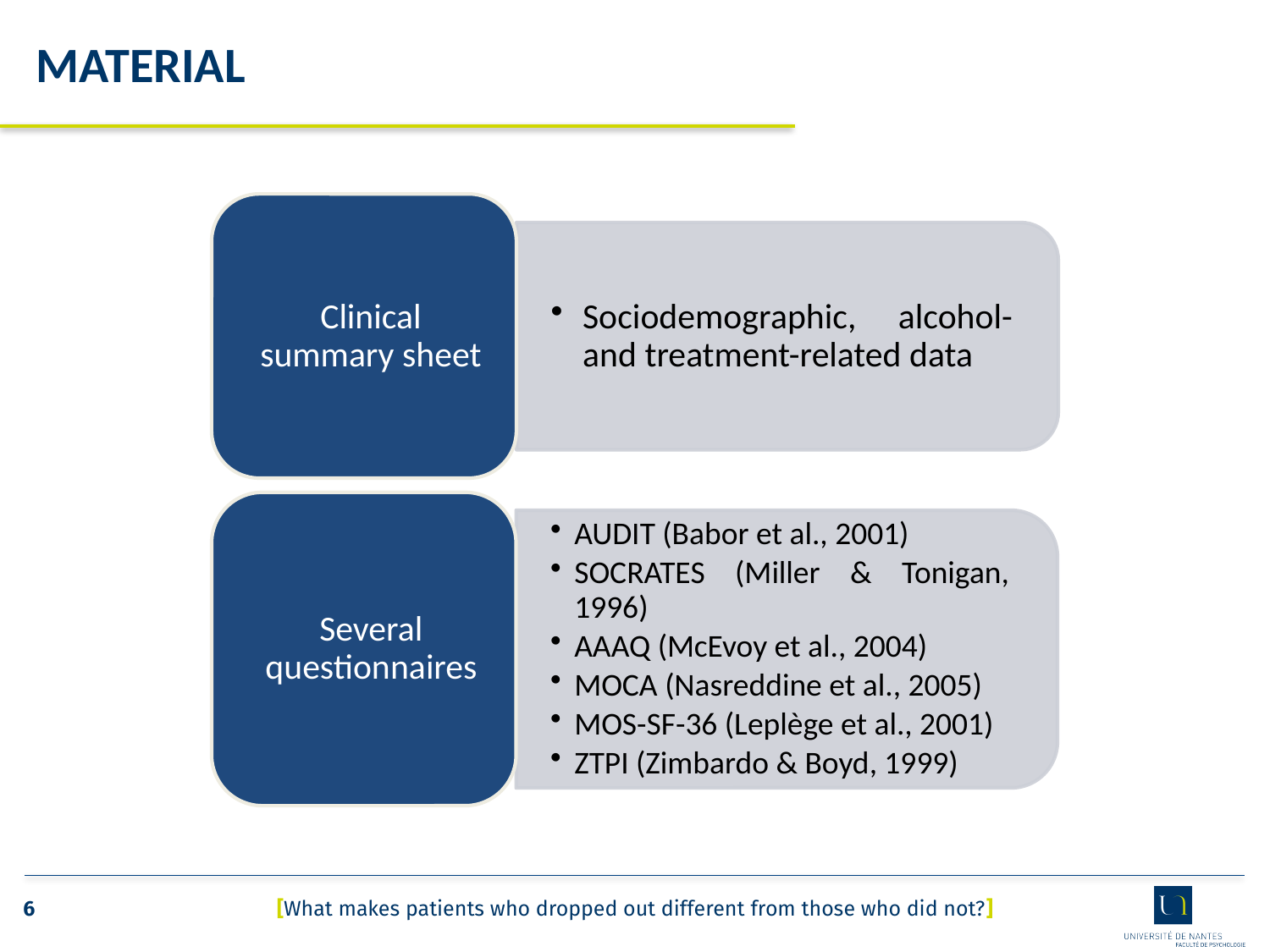

MATERIAL
Sociodemographic, alcohol- and treatment-related data
Clinical summary sheet
AUDIT (Babor et al., 2001)
SOCRATES (Miller & Tonigan, 1996)
AAAQ (McEvoy et al., 2004)
MOCA (Nasreddine et al., 2005)
MOS-SF-36 (Leplège et al., 2001)
ZTPI (Zimbardo & Boyd, 1999)
Several questionnaires
[What makes patients who dropped out different from those who did not?]